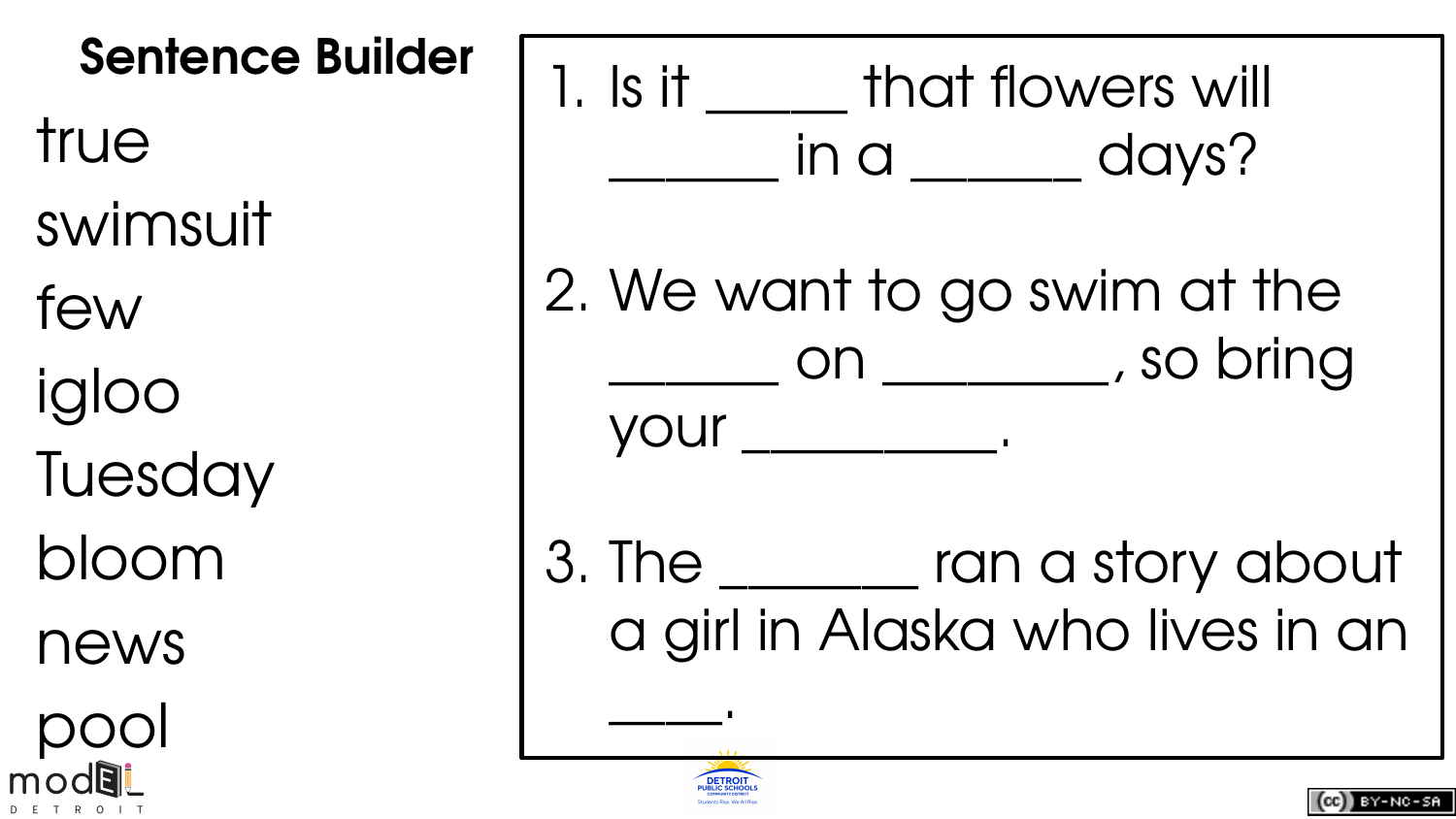

Sentence Builder
Is it _____ that flowers will ______ in a ______ days?

We want to go swim at the ______ on ________, so bring your _________.

The _______ ran a story about a girl in Alaska who lives in an ____.

true
swimsuit
few
igloo
Tuesday
bloom
news
pool